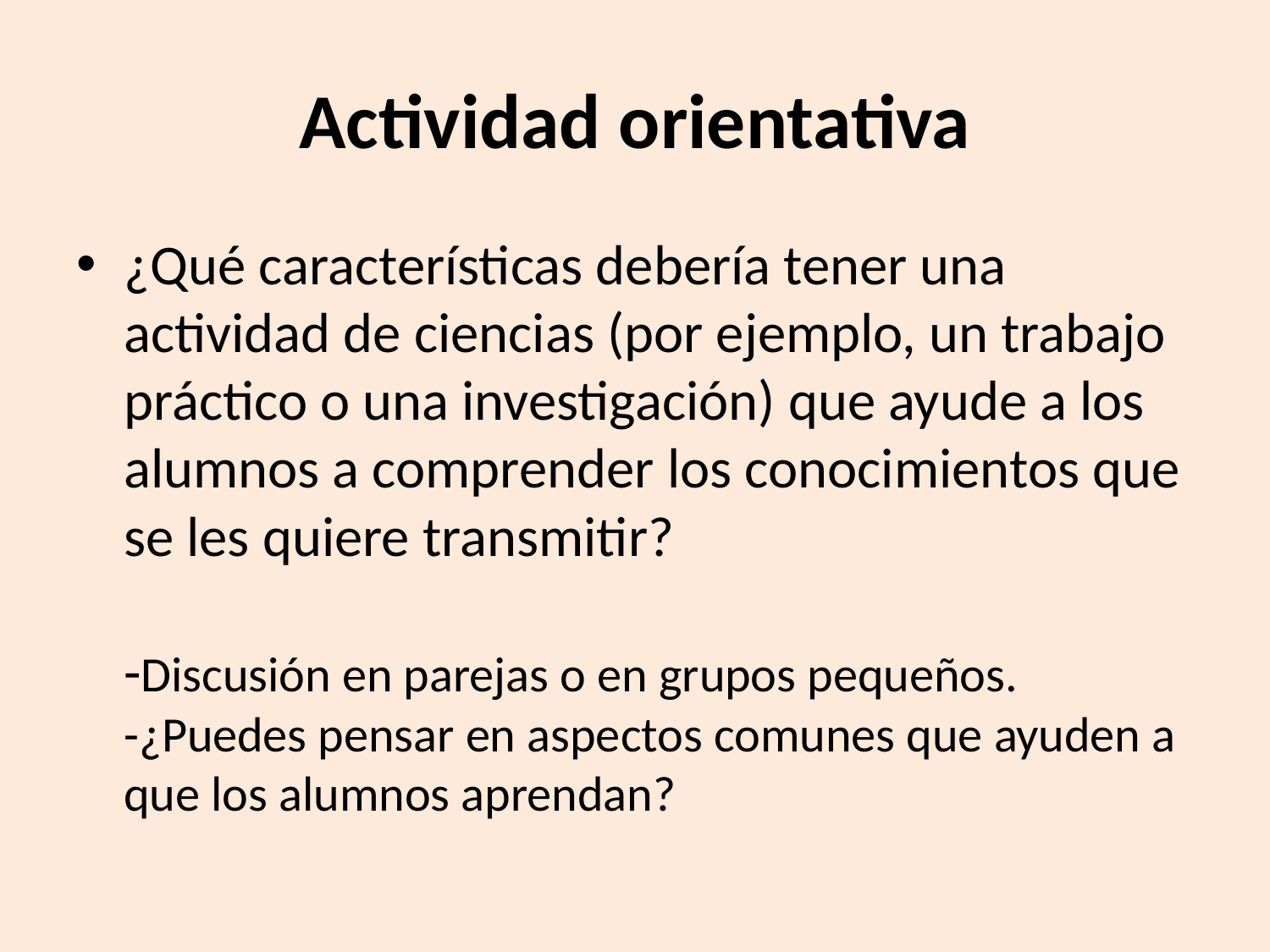

# Actividad orientativa
¿Qué características debería tener una actividad de ciencias (por ejemplo, un trabajo práctico o una investigación) que ayude a los alumnos a comprender los conocimientos que se les quiere transmitir?
-Discusión en parejas o en grupos pequeños. 
-¿Puedes pensar en aspectos comunes que ayuden a que los alumnos aprendan?